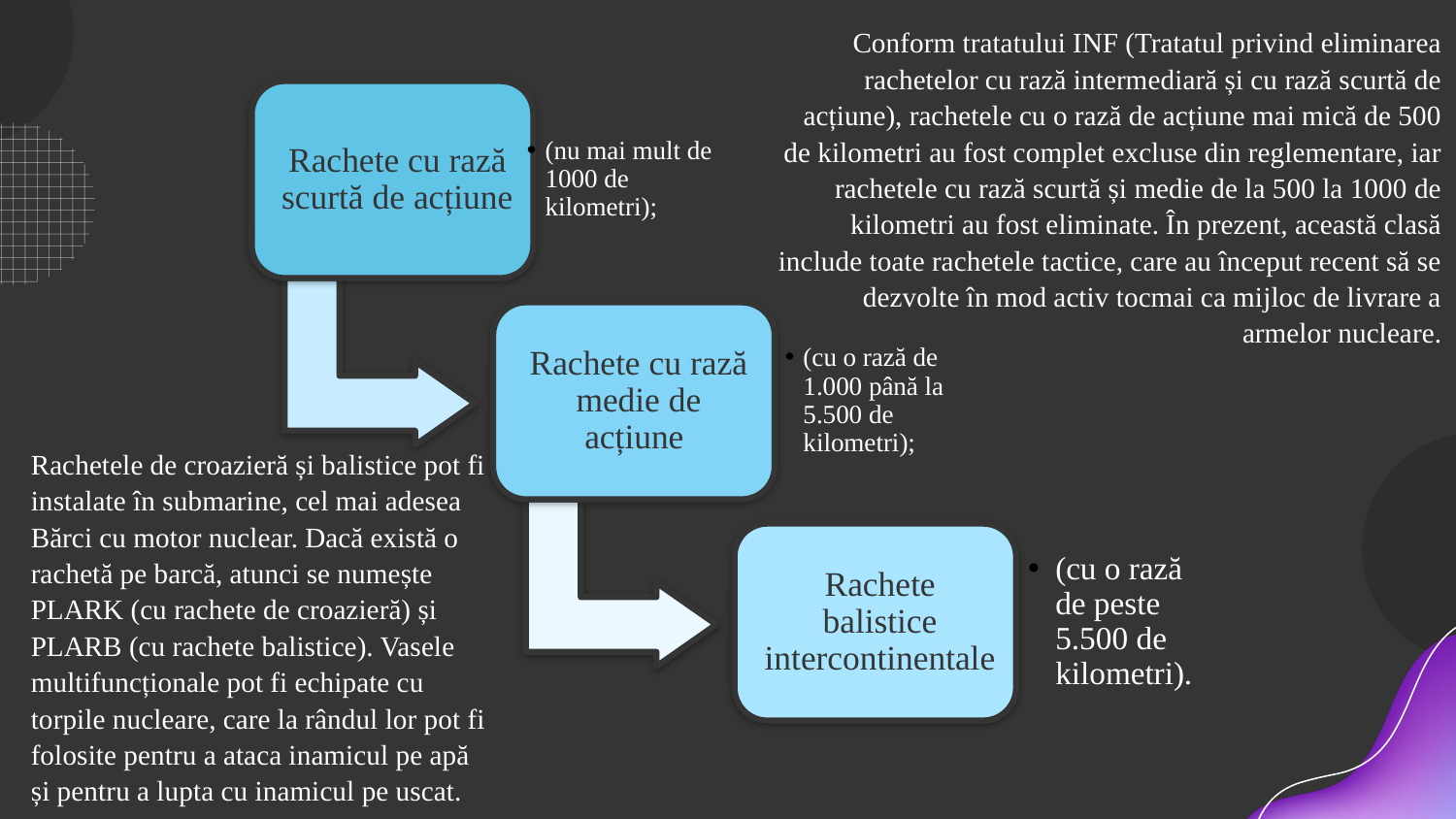

Conform tratatului INF (Tratatul privind eliminarea rachetelor cu rază intermediară și cu rază scurtă de acțiune), rachetele cu o rază de acțiune mai mică de 500 de kilometri au fost complet excluse din reglementare, iar rachetele cu rază scurtă și medie de la 500 la 1000 de kilometri au fost eliminate. În prezent, această clasă include toate rachetele tactice, care au început recent să se dezvolte în mod activ tocmai ca mijloc de livrare a armelor nucleare.
Rachete cu rază scurtă de acțiune
(nu mai mult de 1000 de kilometri);
Rachete cu rază medie de acțiune
(cu o rază de 1.000 până la 5.500 de kilometri);
Rachete balistice intercontinentale
(cu o rază de peste 5.500 de kilometri).
Rachetele de croazieră și balistice pot fi instalate în submarine, cel mai adesea Bărci cu motor nuclear. Dacă există o rachetă pe barcă, atunci se numește PLARK (cu rachete de croazieră) și PLARB (cu rachete balistice). Vasele multifuncționale pot fi echipate cu torpile nucleare, care la rândul lor pot fi folosite pentru a ataca inamicul pe apă și pentru a lupta cu inamicul pe uscat.